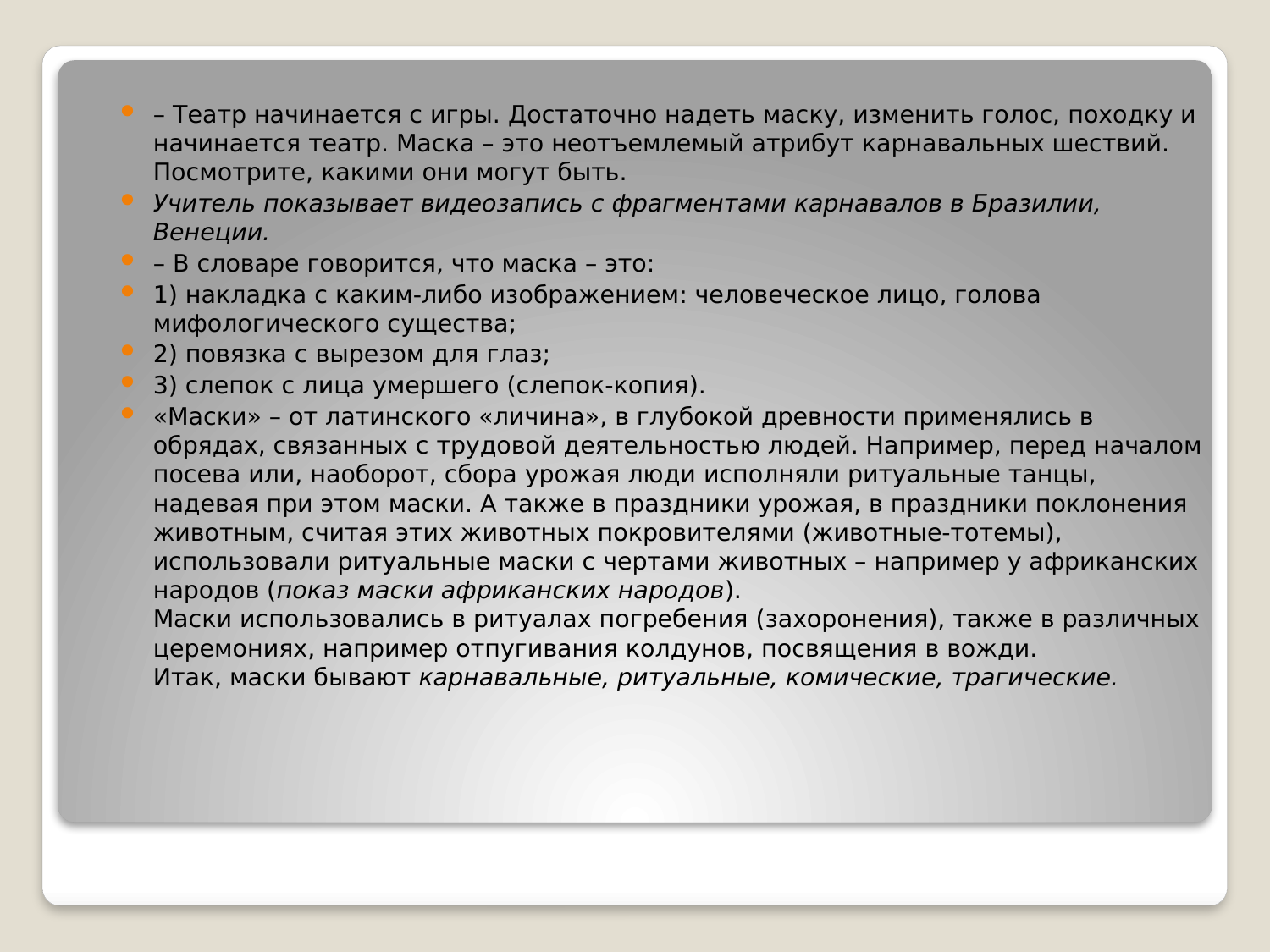

– Театр начинается с игры. Достаточно надеть маску, изменить голос, походку и начинается театр. Маска – это неотъемлемый атрибут карнавальных шествий. Посмотрите, какими они могут быть.
Учитель показывает видеозапись с фрагментами карнавалов в Бразилии, Венеции.
– В словаре говорится, что маска – это:
1) накладка с каким-либо изображением: человеческое лицо, голова мифологического существа;
2) повязка с вырезом для глаз;
3) слепок с лица умершего (слепок-копия).
«Маски» – от латинского «личина», в глубокой древности применялись в обрядах, связанных с трудовой деятельностью людей. Например, перед началом посева или, наоборот, сбора урожая люди исполняли ритуальные танцы, надевая при этом маски. А также в праздники урожая, в праздники поклонения животным, считая этих животных покровителями (животные-тотемы), использовали ритуальные маски с чертами животных – например у африканских народов (показ маски африканских народов).
Маски использовались в ритуалах погребения (захоронения), также в различных церемониях, например отпугивания колдунов, посвящения в вожди.
Итак, маски бывают карнавальные, ритуальные, комические, трагические.
#